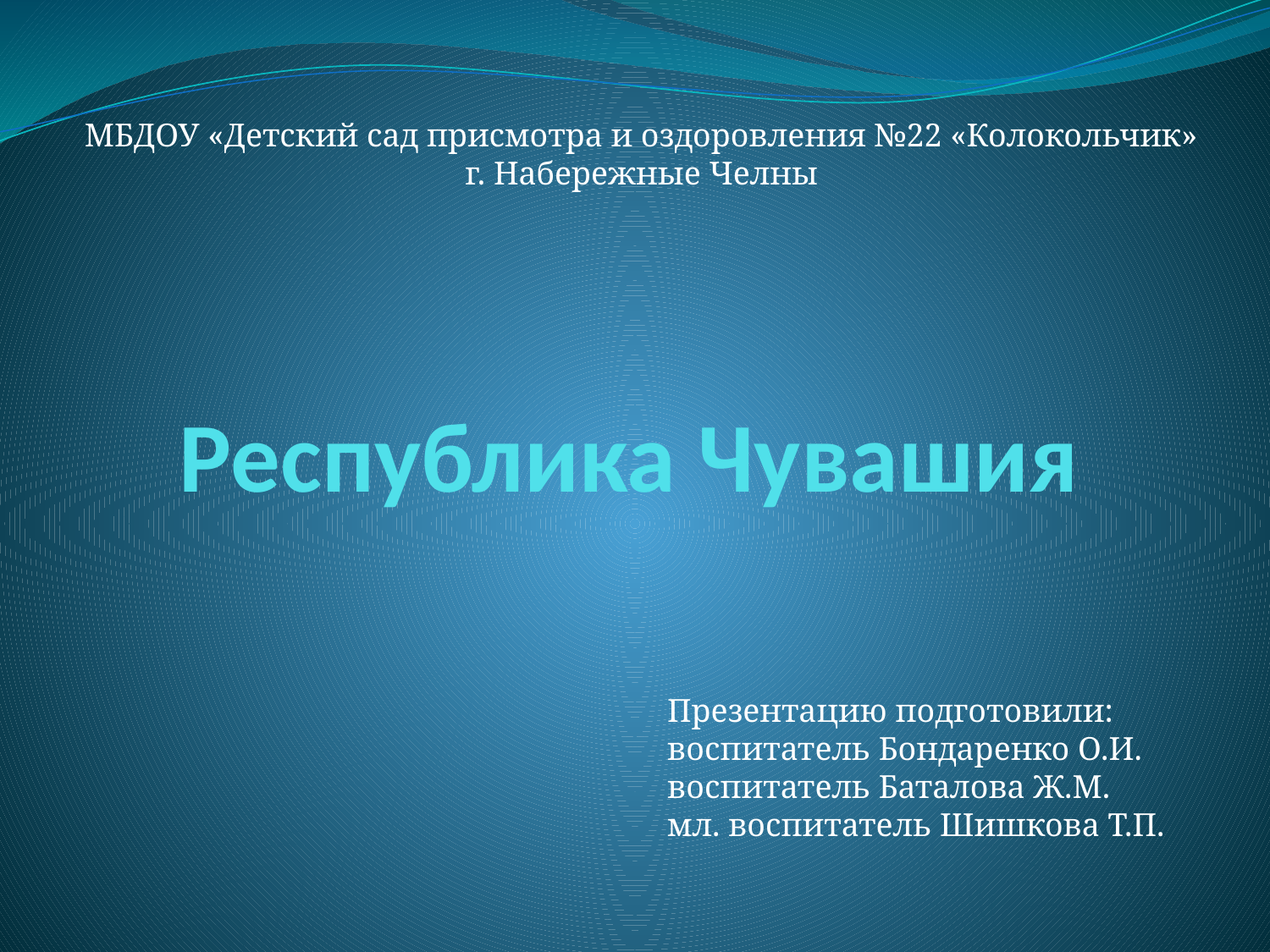

МБДОУ «Детский сад присмотра и оздоровления №22 «Колокольчик»
г. Набережные Челны
# Республика Чувашия
Презентацию подготовили:
воспитатель Бондаренко О.И.
воспитатель Баталова Ж.М.
мл. воспитатель Шишкова Т.П.